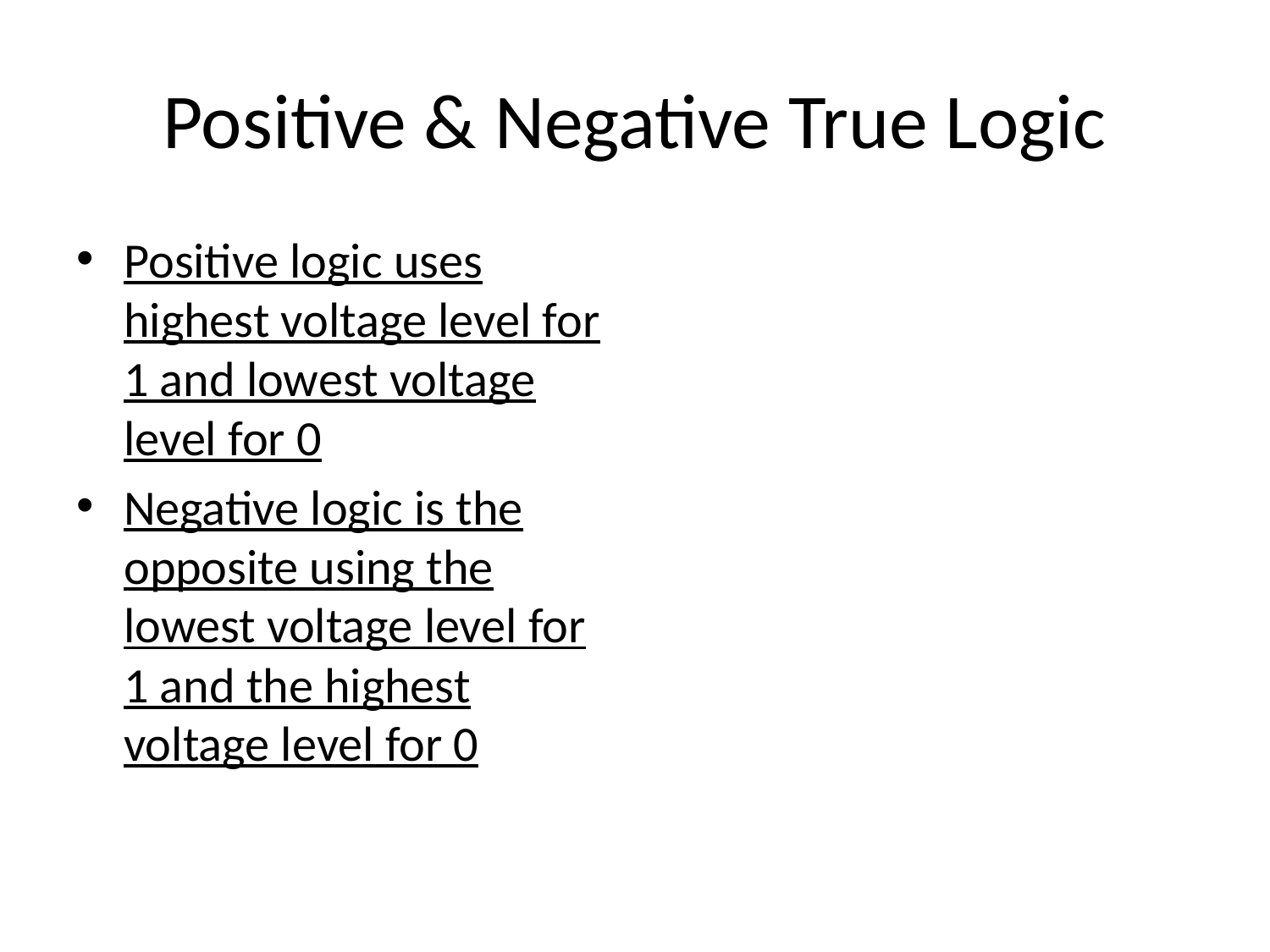

# Positive & Negative True Logic
Positive logic uses highest voltage level for 1 and lowest voltage level for 0
Negative logic is the opposite using the lowest voltage level for 1 and the highest voltage level for 0